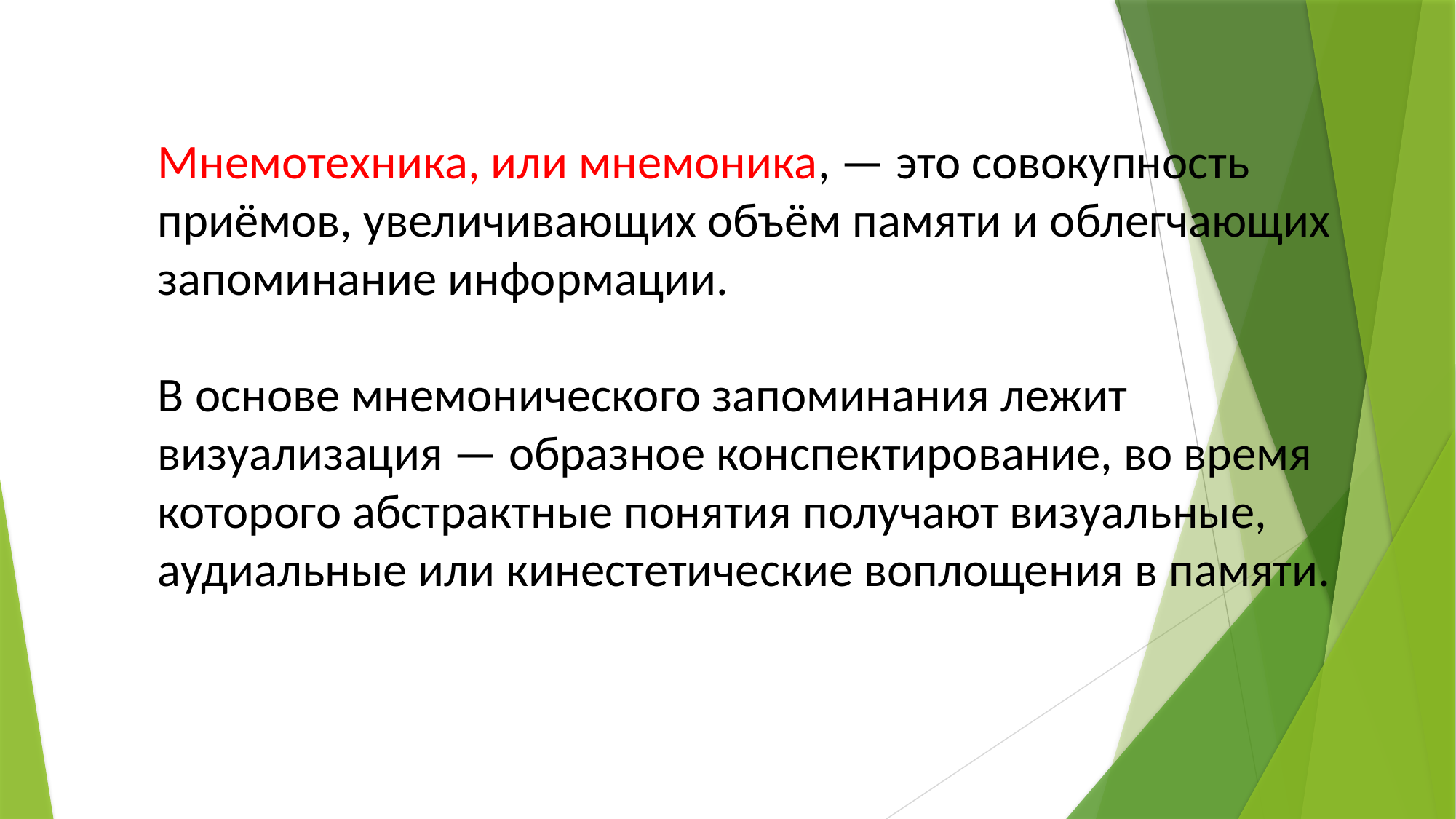

Мнемотехника, или мнемоника, — это совокупность приёмов, увеличивающих объём памяти и облегчающих запоминание информации.

В основе мнемонического запоминания лежит визуализация — образное конспектирование, во время которого абстрактные понятия получают визуальные, аудиальные или кинестетические воплощения в памяти.